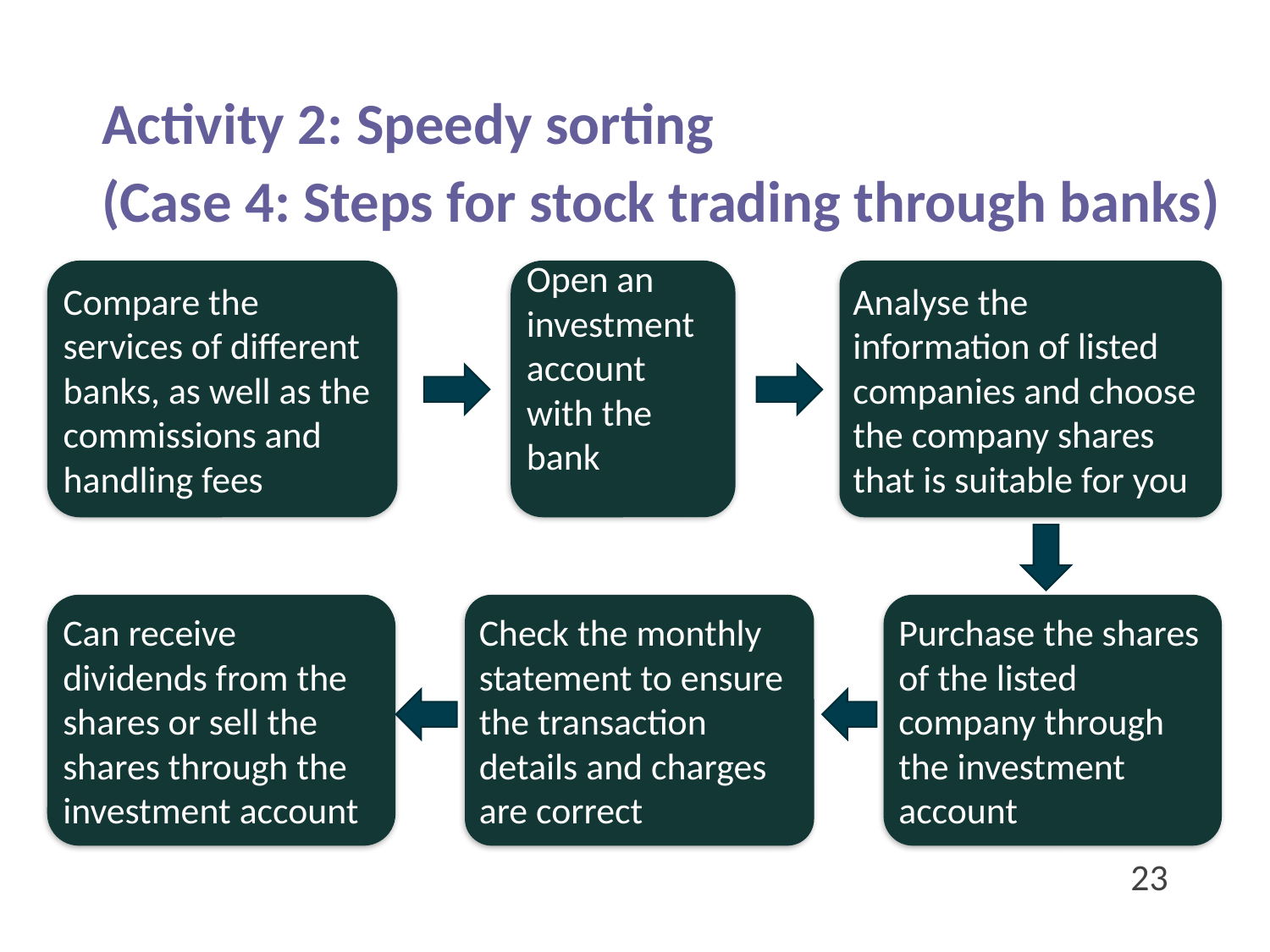

Activity 2: Speedy sorting
(Case 4: Steps for stock trading through banks)
Compare the services of different banks, as well as the commissions and handling fees
Open an investment account with the bank

Analyse the information of listed companies and choose the company shares that is suitable for you

Can receive dividends from the shares or sell the shares through the investment account
Check the monthly statement to ensure the transaction details and charges are correct
Purchase the shares of the listed company through the investment account

23